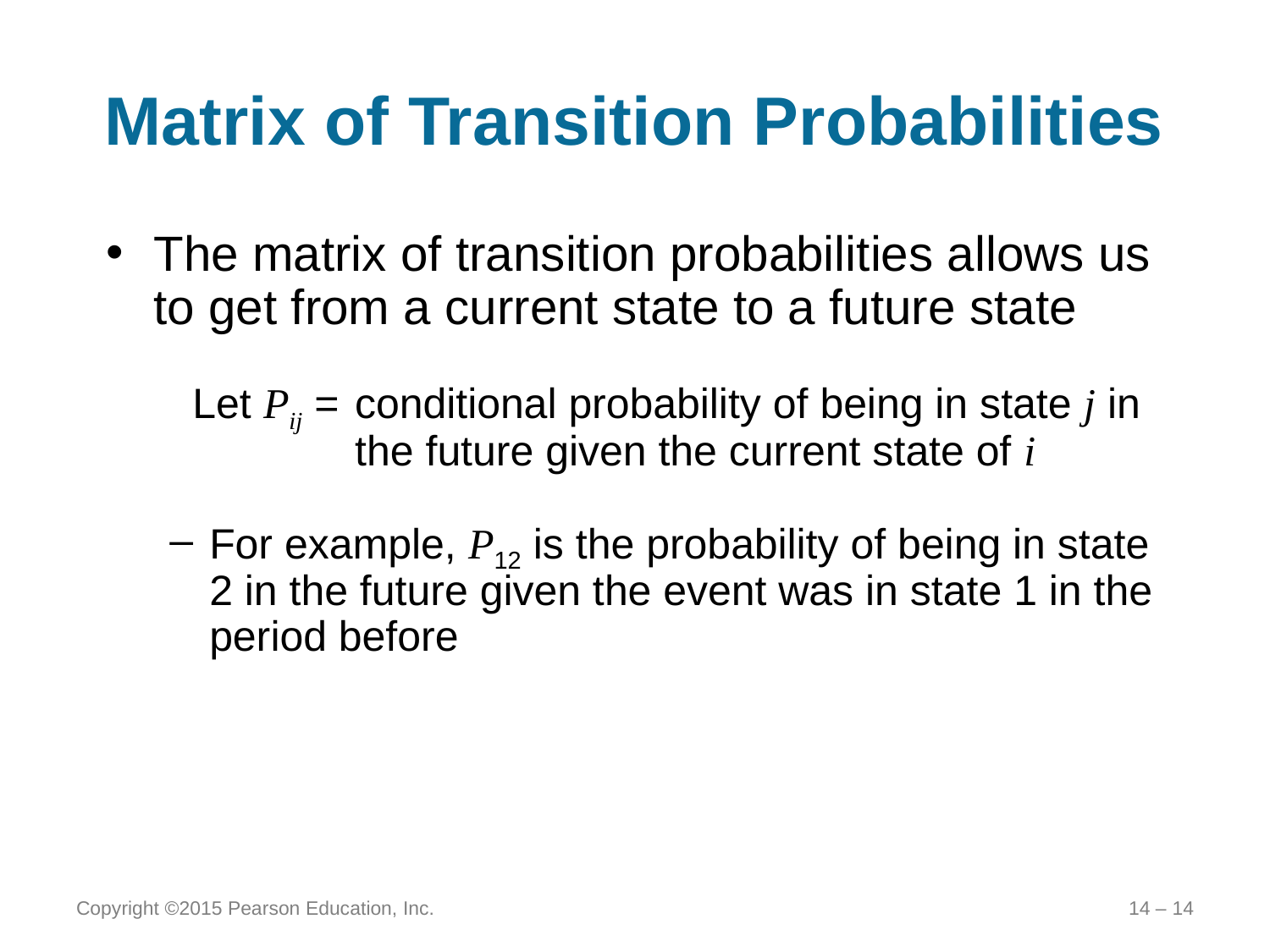

# Matrix of Transition Probabilities
The matrix of transition probabilities allows us to get from a current state to a future state
Let Pij =	conditional probability of being in state j in the future given the current state of i
For example, P12 is the probability of being in state 2 in the future given the event was in state 1 in the period before
Copyright ©2015 Pearson Education, Inc.
14 – 14